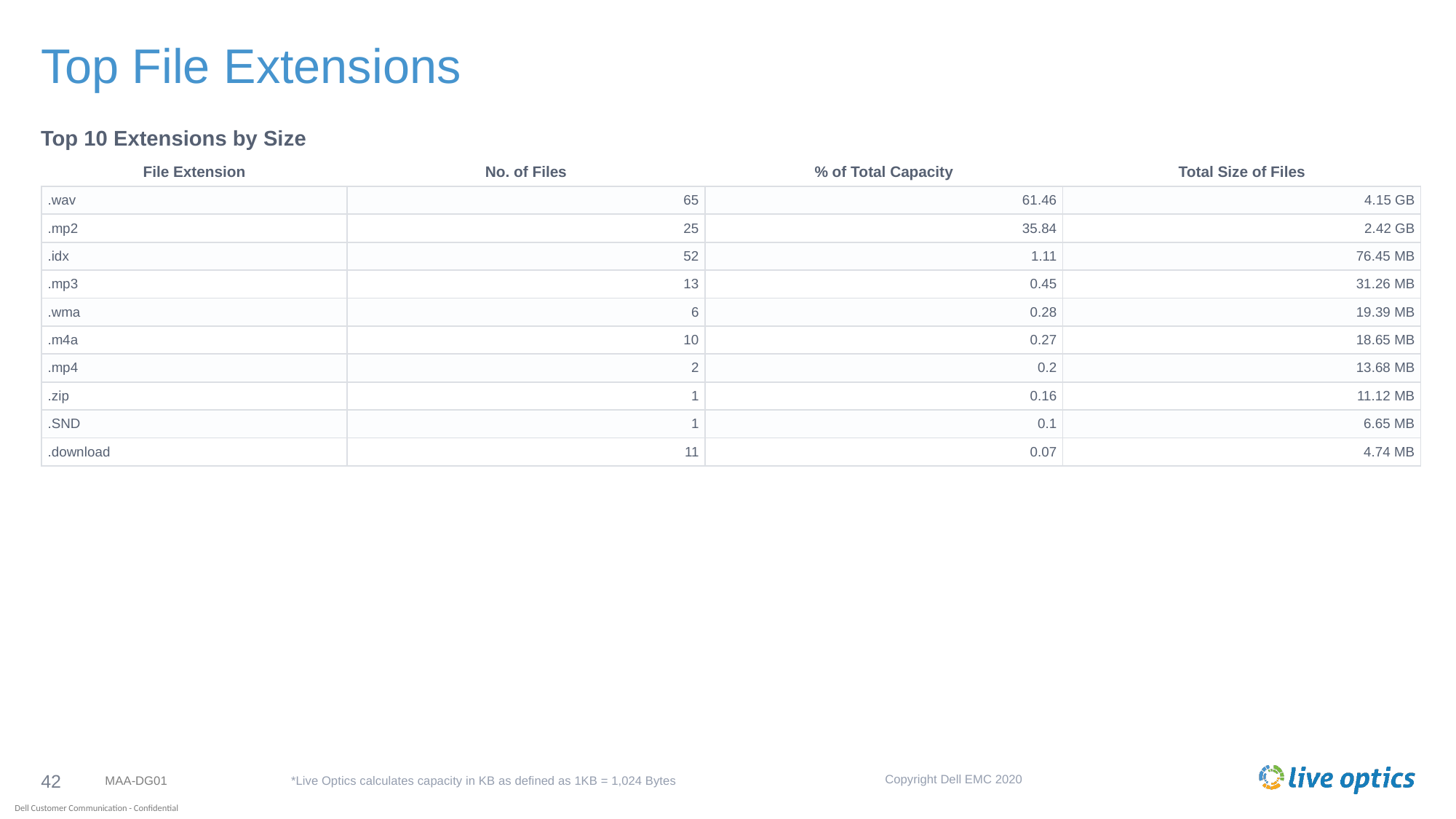

# Top File Extensions
Top 10 Extensions by Size
| File Extension | No. of Files | % of Total Capacity | Total Size of Files |
| --- | --- | --- | --- |
| .wav | 65 | 61.46 | 4.15 GB |
| .mp2 | 25 | 35.84 | 2.42 GB |
| .idx | 52 | 1.11 | 76.45 MB |
| .mp3 | 13 | 0.45 | 31.26 MB |
| .wma | 6 | 0.28 | 19.39 MB |
| .m4a | 10 | 0.27 | 18.65 MB |
| .mp4 | 2 | 0.2 | 13.68 MB |
| .zip | 1 | 0.16 | 11.12 MB |
| .SND | 1 | 0.1 | 6.65 MB |
| .download | 11 | 0.07 | 4.74 MB |